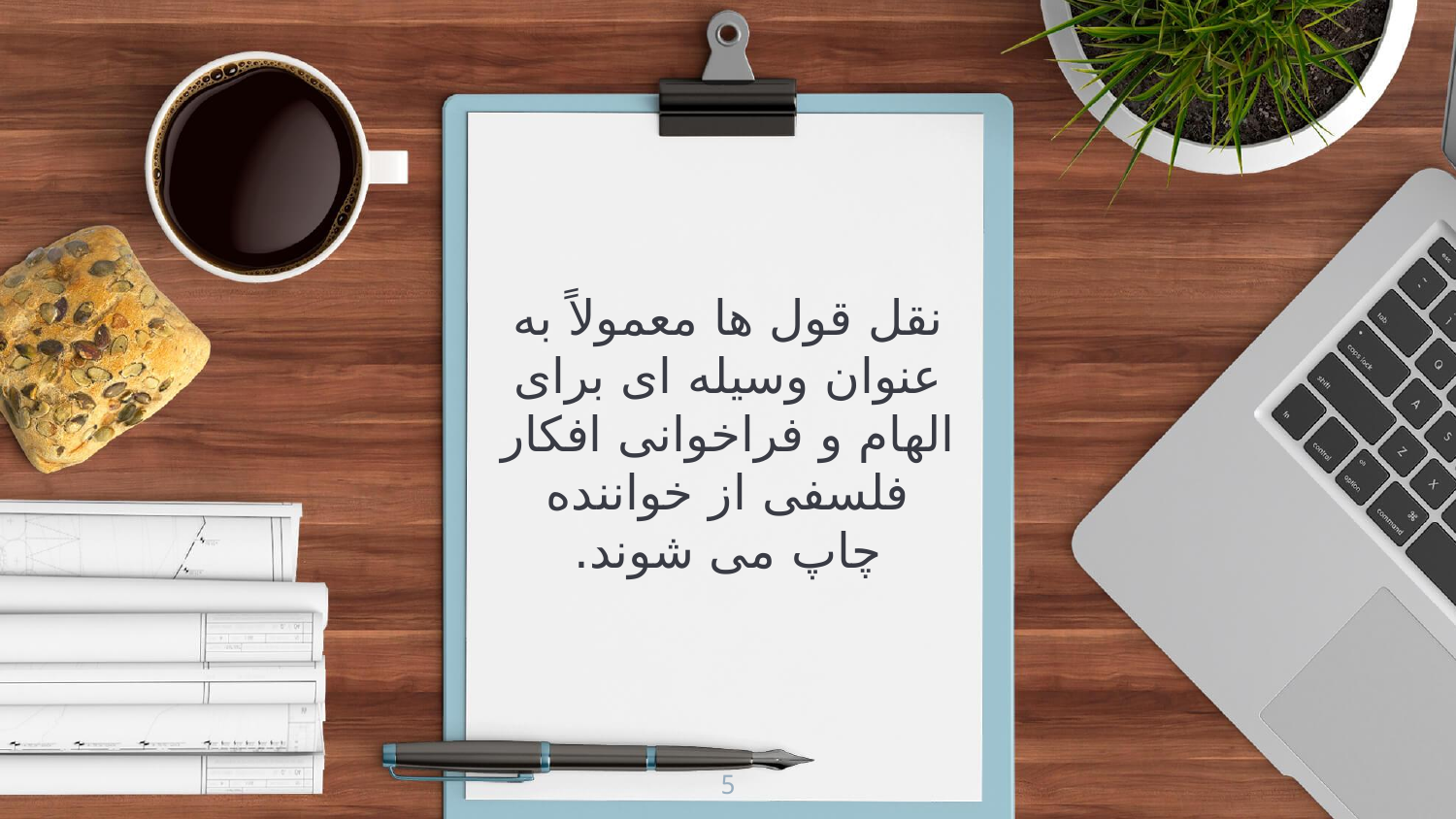

نقل قول ها معمولاً به عنوان وسیله ای برای الهام و فراخوانی افکار فلسفی از خواننده چاپ می شوند.
5